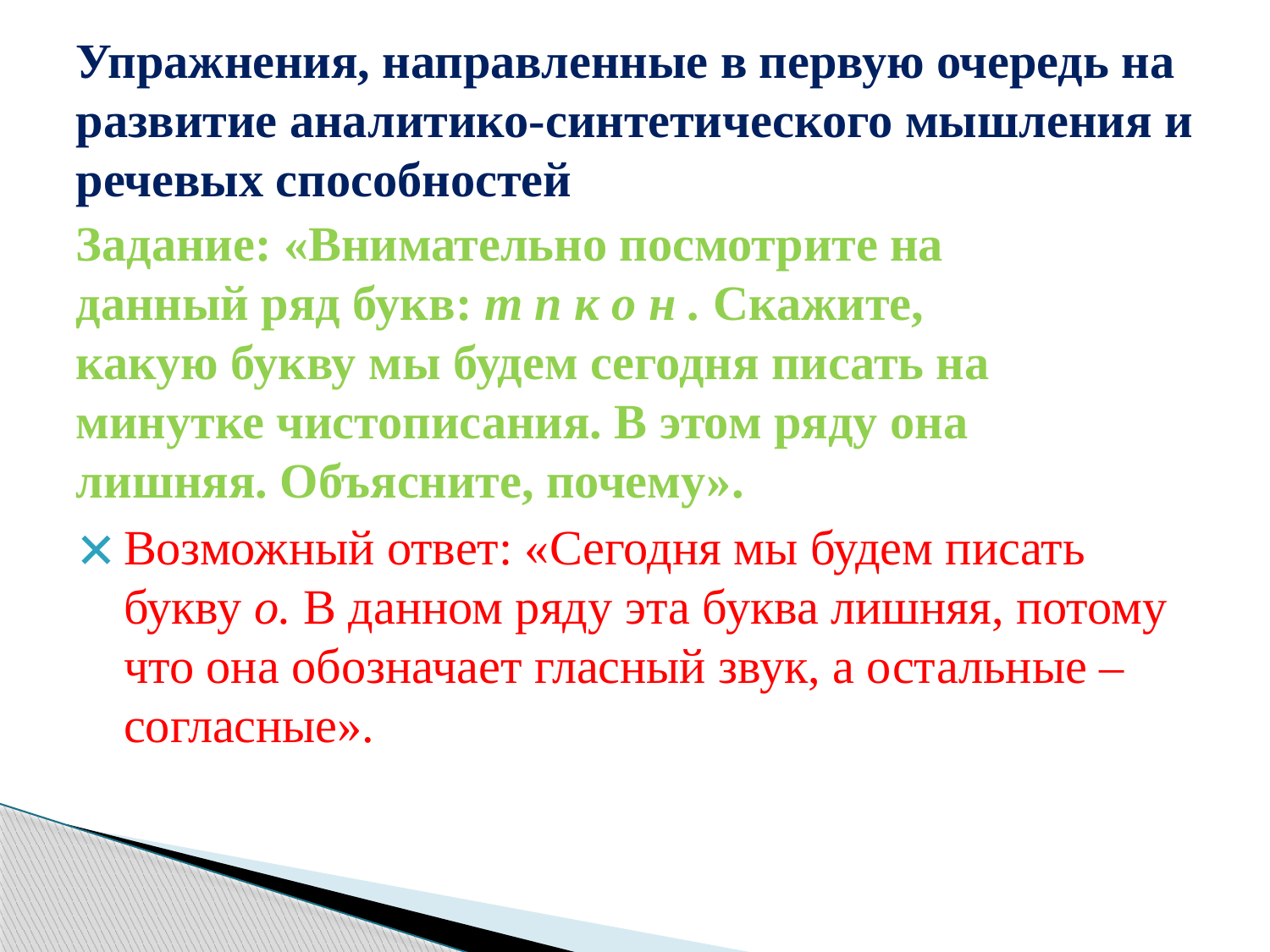

# Упражнения, направленные в первую очередь на развитие аналитико-синтетического мышления и речевых способностей
Задание: «Внимательно посмотрите на
данный ряд букв: т п к о н . Скажите,
какую букву мы будем сегодня писать на
минутке чистописания. В этом ряду она
лишняя. Объясните, почему».
Возможный ответ: «Сегодня мы будем писать букву о. В данном ряду эта буква лишняя, потому что она обозначает гласный звук, а остальные – согласные».